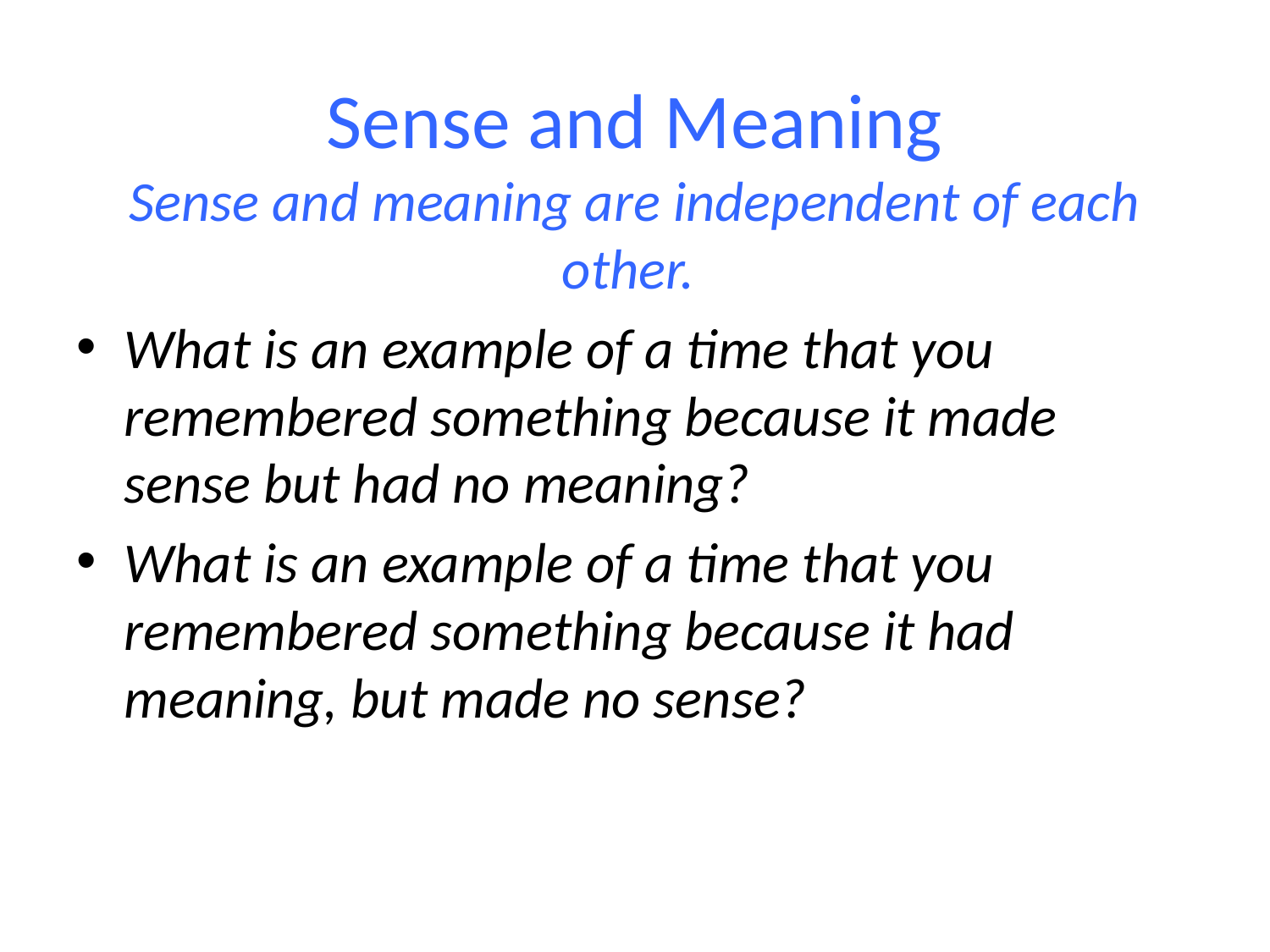

# Sense and Meaning
Sense and meaning are independent of each other.
What is an example of a time that you remembered something because it made sense but had no meaning?
What is an example of a time that you remembered something because it had meaning, but made no sense?